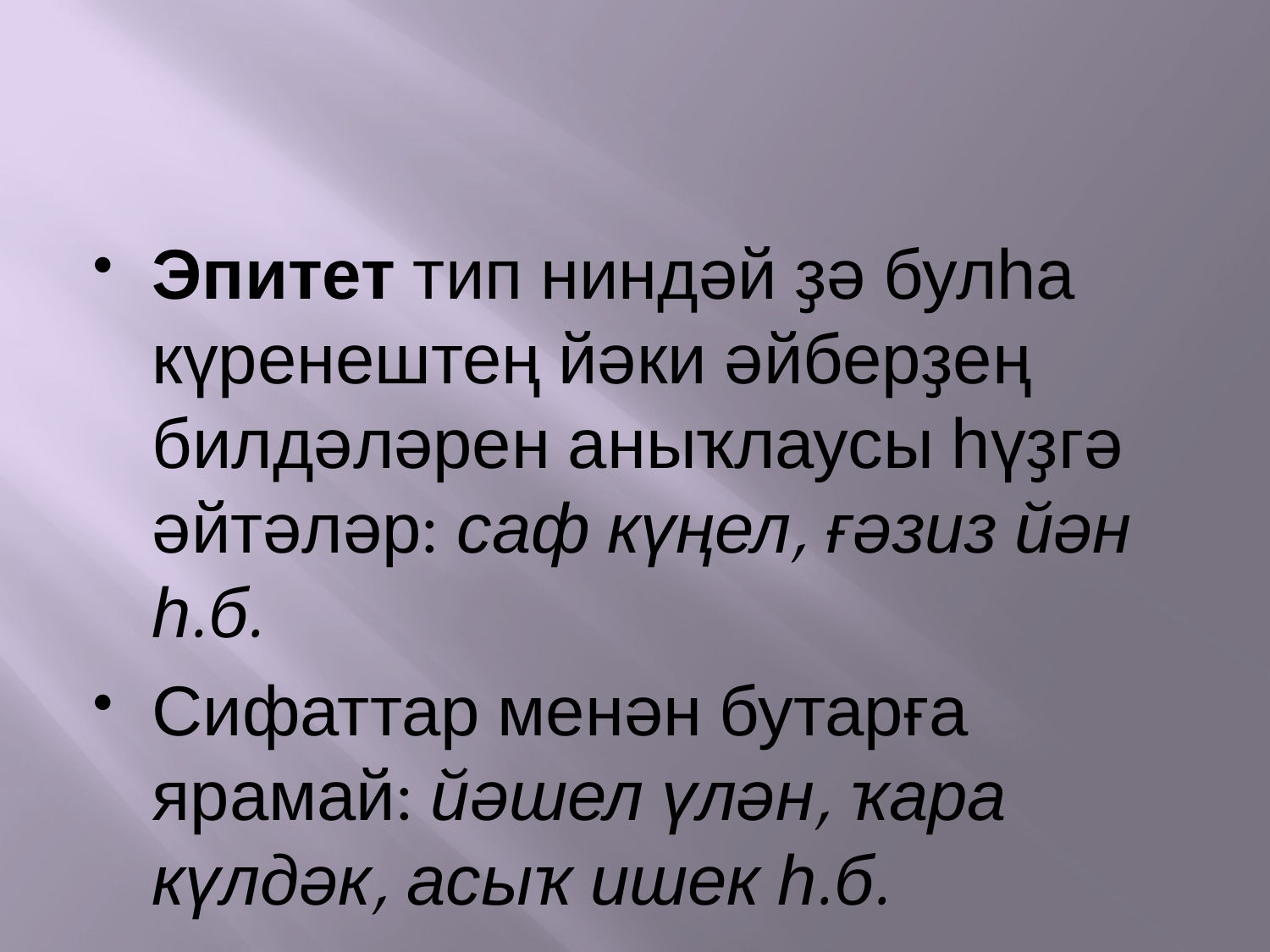

#
Эпитет тип ниндәй ҙә булһа күренештең йәки әйберҙең билдәләрен аныҡлаусы һүҙгә әйтәләр: саф күңел, ғәзиз йән һ.б.
Сифаттар менән бутарға ярамай: йәшел үлән, ҡара күлдәк, асыҡ ишек һ.б.